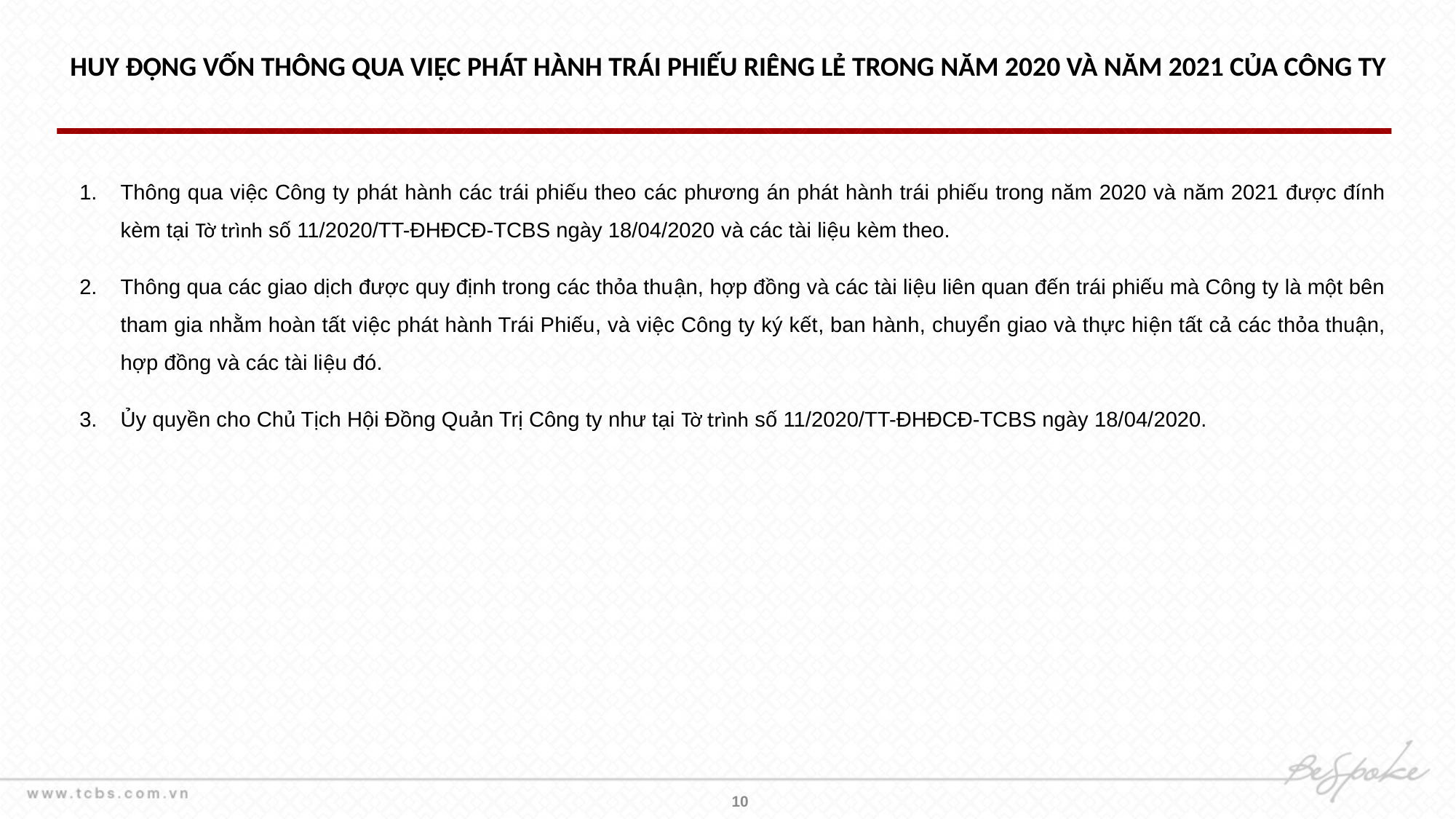

HUY ĐỘNG VỐN THÔNG QUA VIỆC PHÁT HÀNH TRÁI PHIẾU RIÊNG LẺ TRONG NĂM 2020 VÀ NĂM 2021 CỦA CÔNG TY
Thông qua việc Công ty phát hành các trái phiếu theo các phương án phát hành trái phiếu trong năm 2020 và năm 2021 được đính kèm tại Tờ trình số 11/2020/TT-ĐHĐCĐ-TCBS ngày 18/04/2020 và các tài liệu kèm theo.
Thông qua các giao dịch được quy định trong các thỏa thuận, hợp đồng và các tài liệu liên quan đến trái phiếu mà Công ty là một bên tham gia nhằm hoàn tất việc phát hành Trái Phiếu, và việc Công ty ký kết, ban hành, chuyển giao và thực hiện tất cả các thỏa thuận, hợp đồng và các tài liệu đó.
Ủy quyền cho Chủ Tịch Hội Đồng Quản Trị Công ty như tại Tờ trình số 11/2020/TT-ĐHĐCĐ-TCBS ngày 18/04/2020.